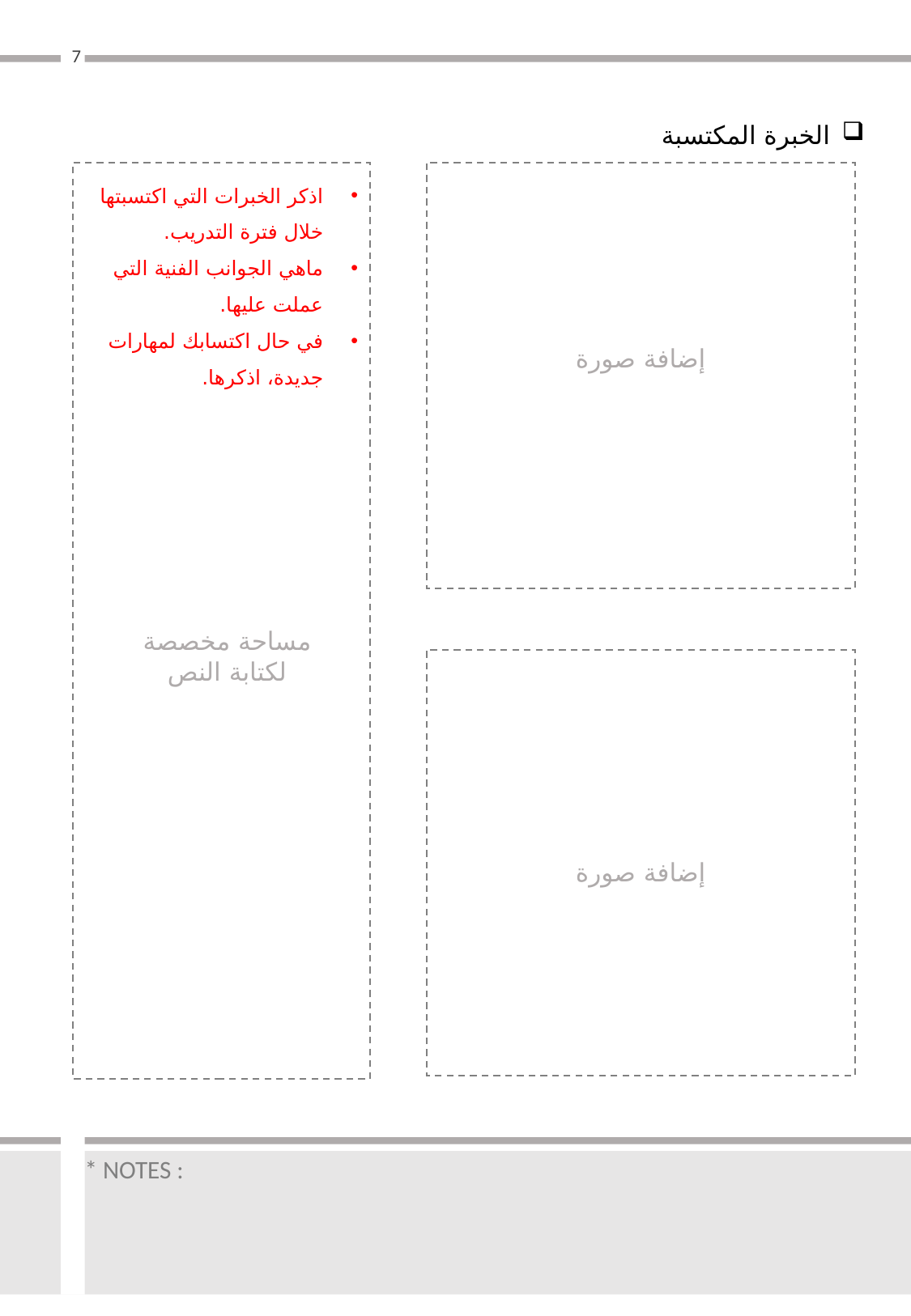

7

الخبرة المكتسبة

اذكر الخبرات التي اكتسبتها خلال فترة التدريب.
ماهي الجوانب الفنية التي عملت عليها.
في حال اكتسابك لمهارات جديدة، اذكرها.

إضافة صورة
مساحة مخصصة لكتابة النص

إضافة صورة

* NOTES :